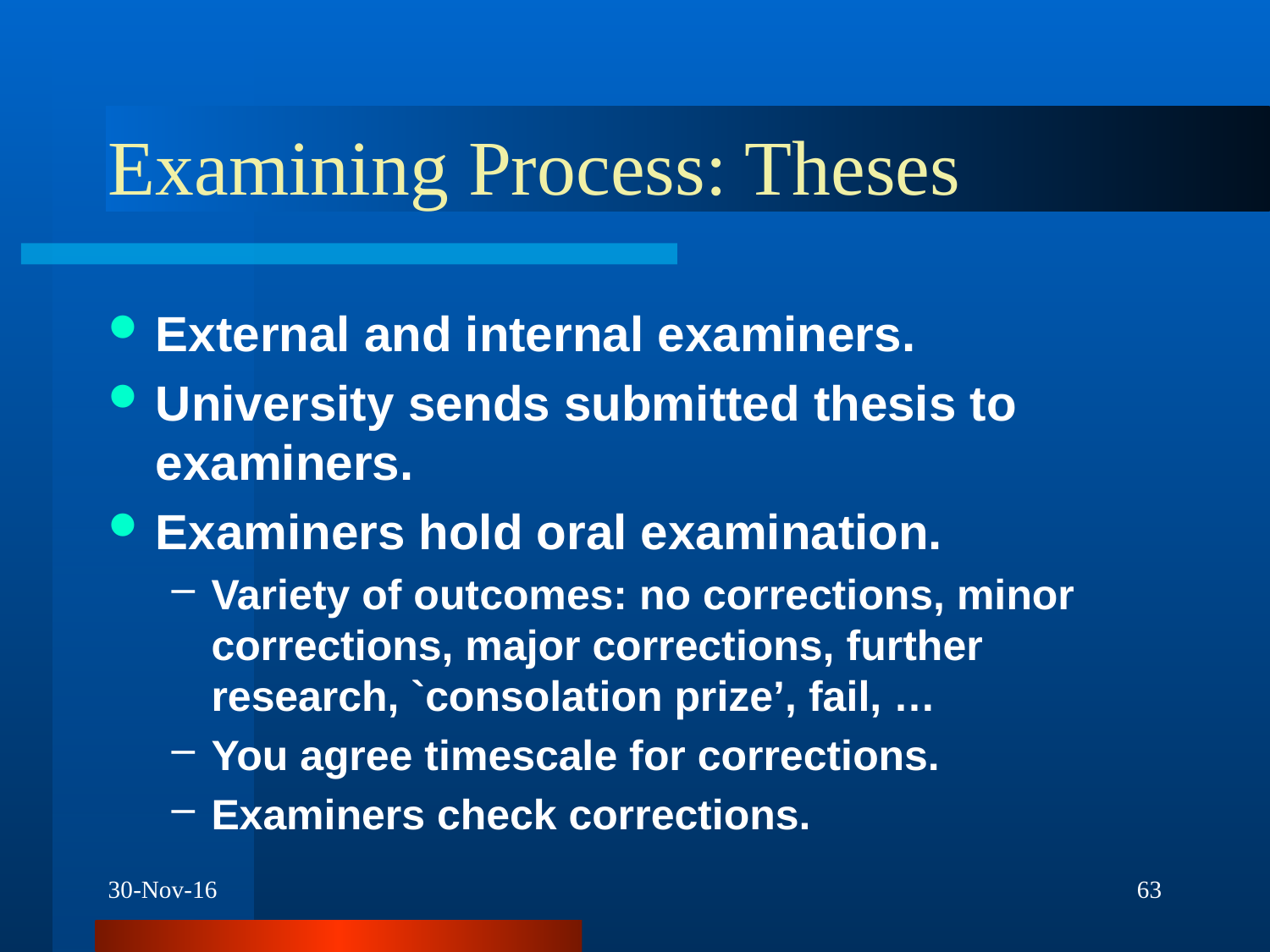

# Examining Process: Theses
External and internal examiners.
University sends submitted thesis to examiners.
Examiners hold oral examination.
Variety of outcomes: no corrections, minor corrections, major corrections, further research, `consolation prize’, fail, …
You agree timescale for corrections.
Examiners check corrections.
30-Nov-16
63